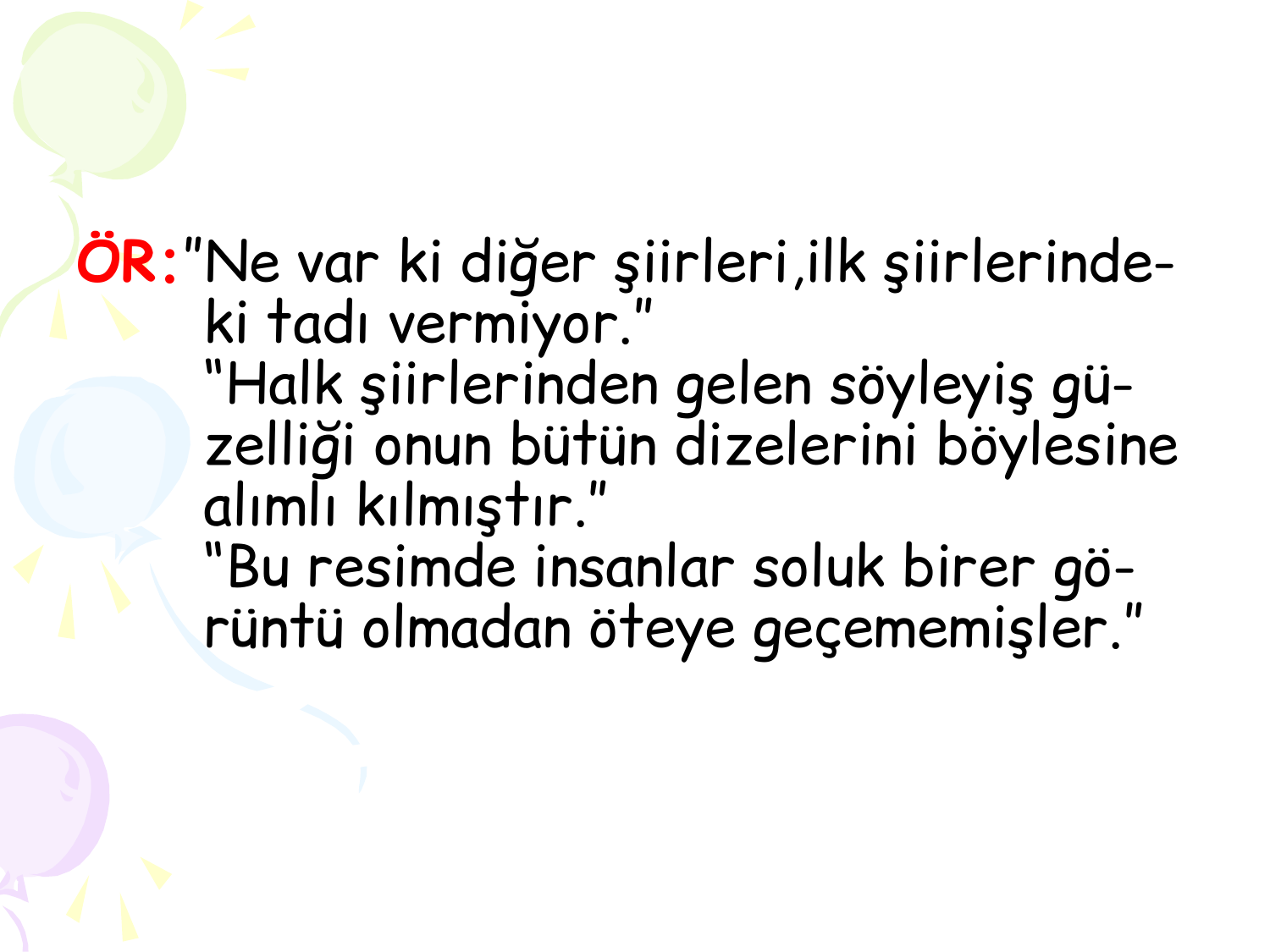

# ÖR:”Ne var ki diğer şiirleri,ilk şiirlerinde- 	ki tadı vermiyor.” “Halk şiirlerinden gelen söyleyiş gü- 	zelliği onun bütün dizelerini böylesine 	alımlı kılmıştır.” “Bu resimde insanlar soluk birer gö- 	rüntü olmadan öteye geçememişler.”